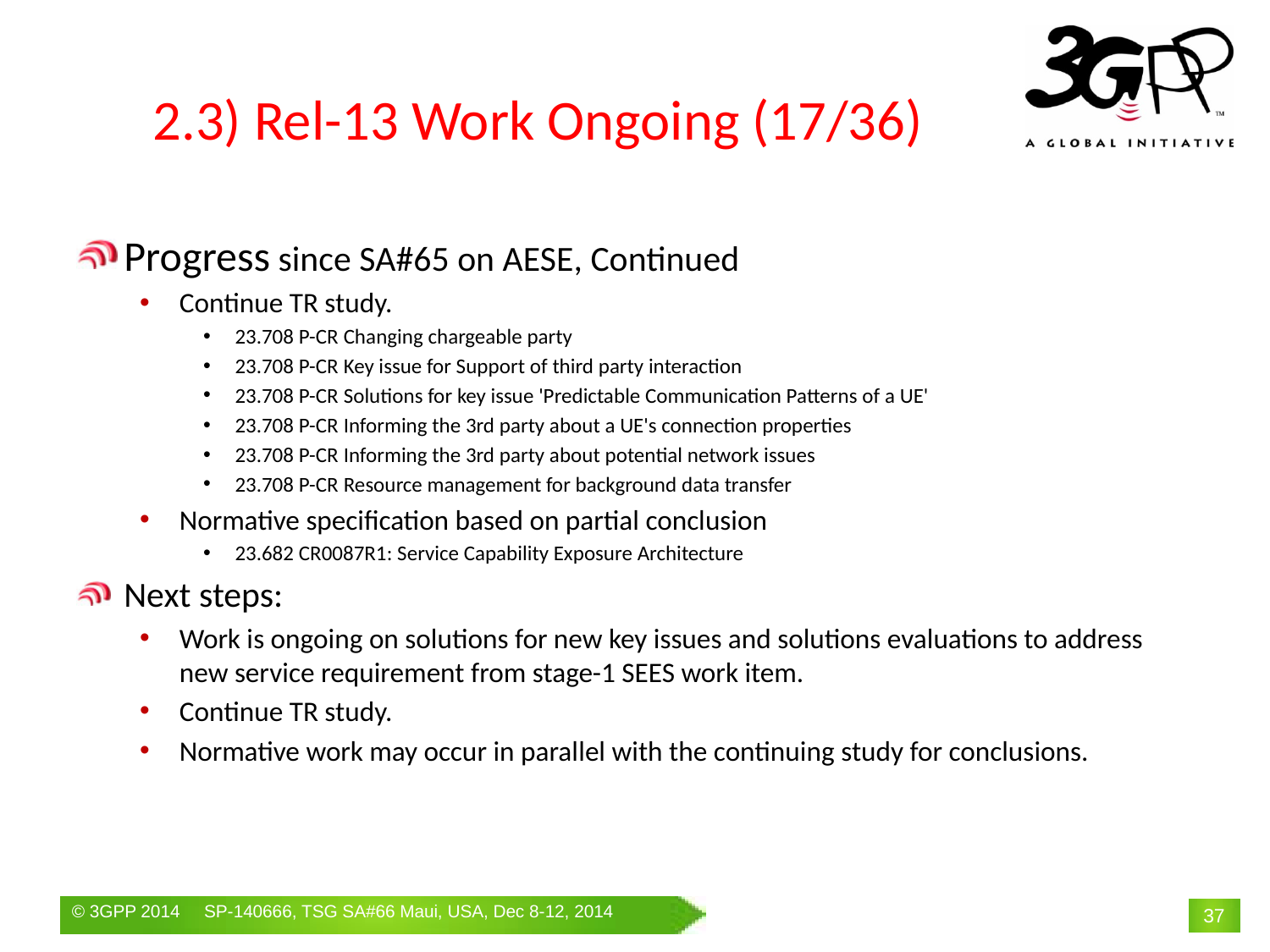

# 2.3) Rel-13 Work Ongoing (17/36)
Progress since SA#65 on AESE, Continued
Continue TR study.
23.708 P-CR Changing chargeable party
23.708 P-CR Key issue for Support of third party interaction
23.708 P-CR Solutions for key issue 'Predictable Communication Patterns of a UE'
23.708 P-CR Informing the 3rd party about a UE's connection properties
23.708 P-CR Informing the 3rd party about potential network issues
23.708 P-CR Resource management for background data transfer
Normative specification based on partial conclusion
23.682 CR0087R1: Service Capability Exposure Architecture
Next steps:
Work is ongoing on solutions for new key issues and solutions evaluations to address new service requirement from stage-1 SEES work item.
Continue TR study.
Normative work may occur in parallel with the continuing study for conclusions.